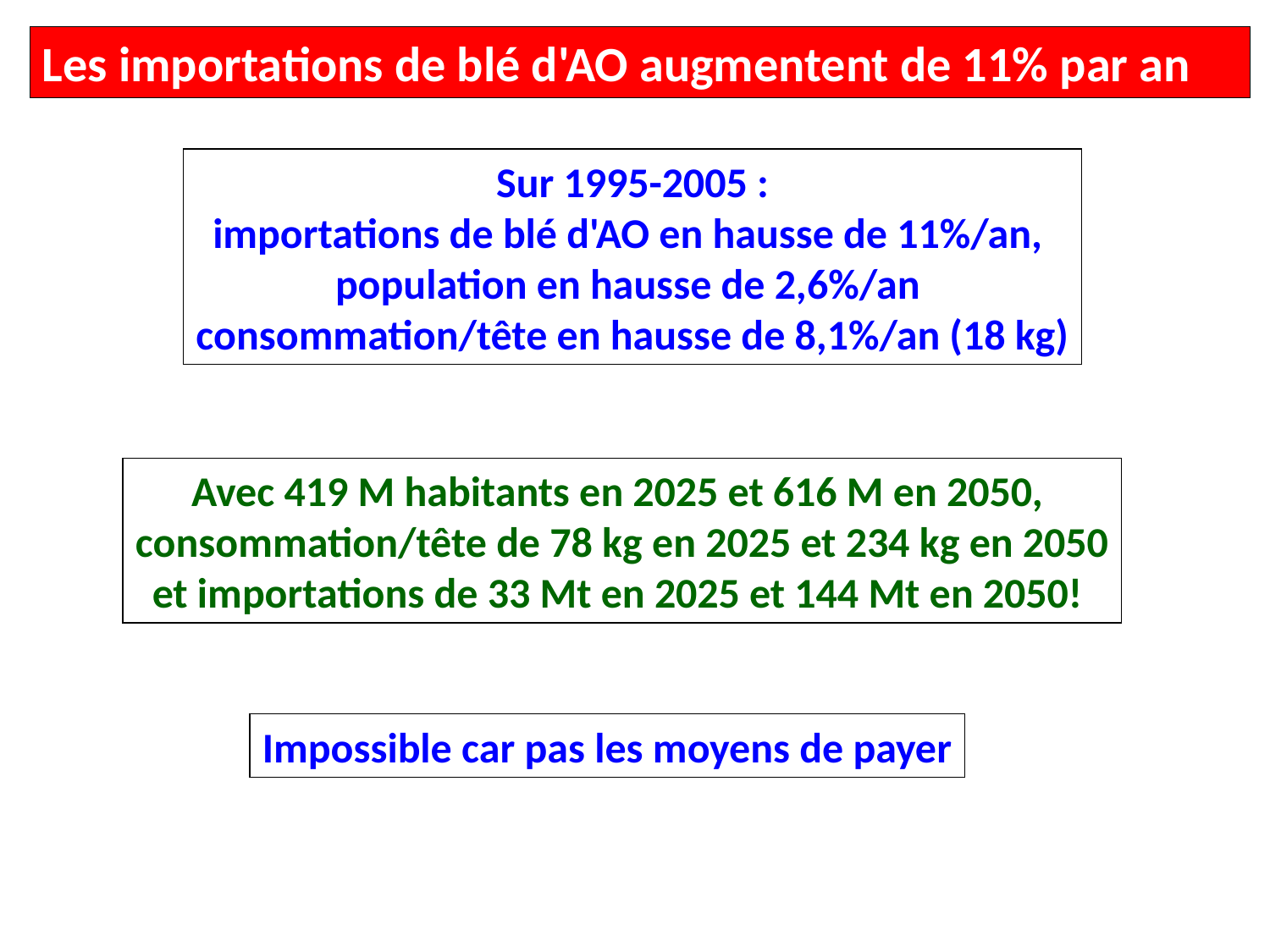

Les importations de blé d'AO augmentent de 11% par an
Sur 1995-2005 :
importations de blé d'AO en hausse de 11%/an,
population en hausse de 2,6%/an
consommation/tête en hausse de 8,1%/an (18 kg)
Avec 419 M habitants en 2025 et 616 M en 2050,
consommation/tête de 78 kg en 2025 et 234 kg en 2050
et importations de 33 Mt en 2025 et 144 Mt en 2050!
Impossible car pas les moyens de payer